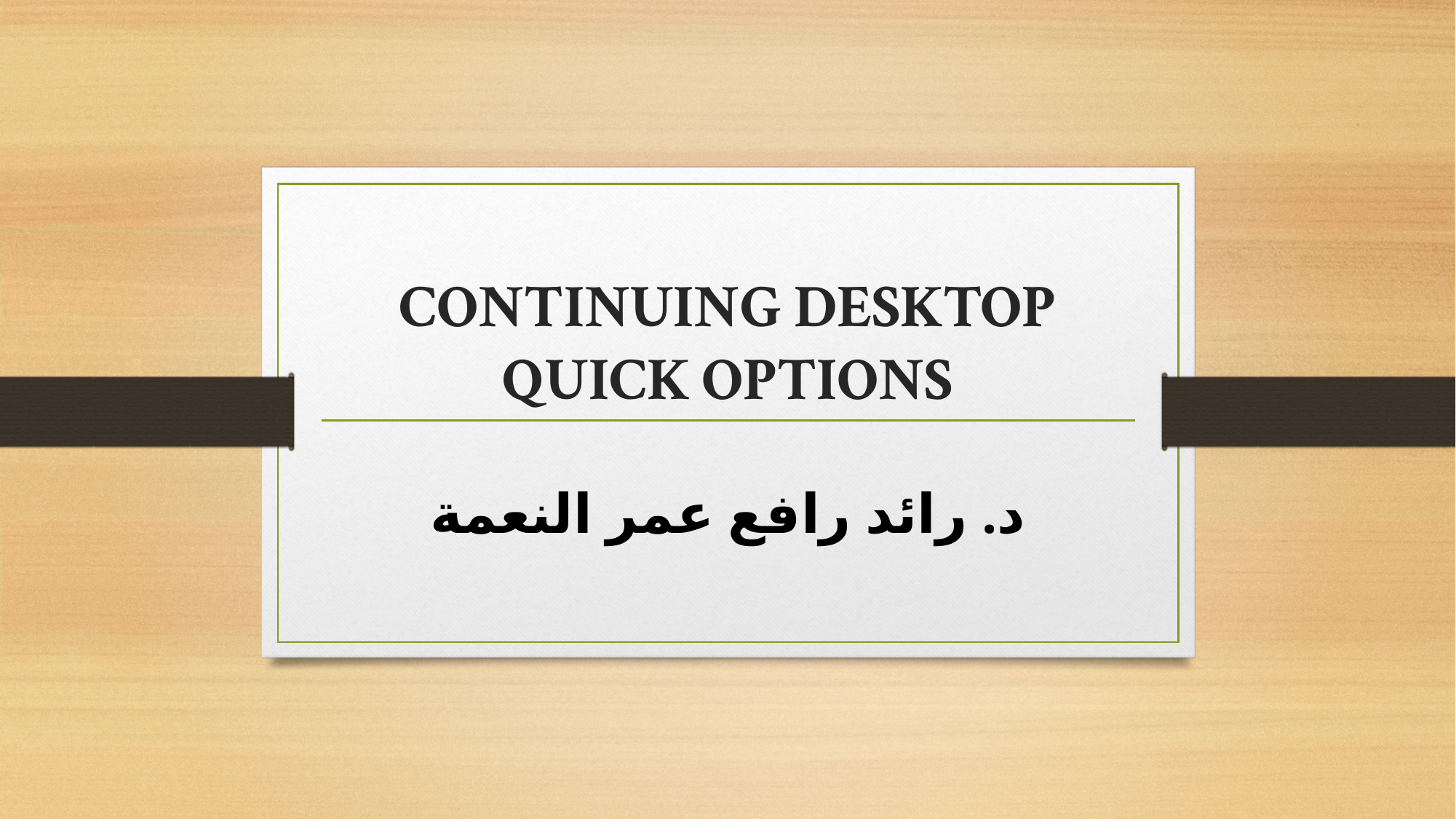

# CONTINUING DESKTOP QUICK OPTIONS
د. رائد رافع عمر النعمة